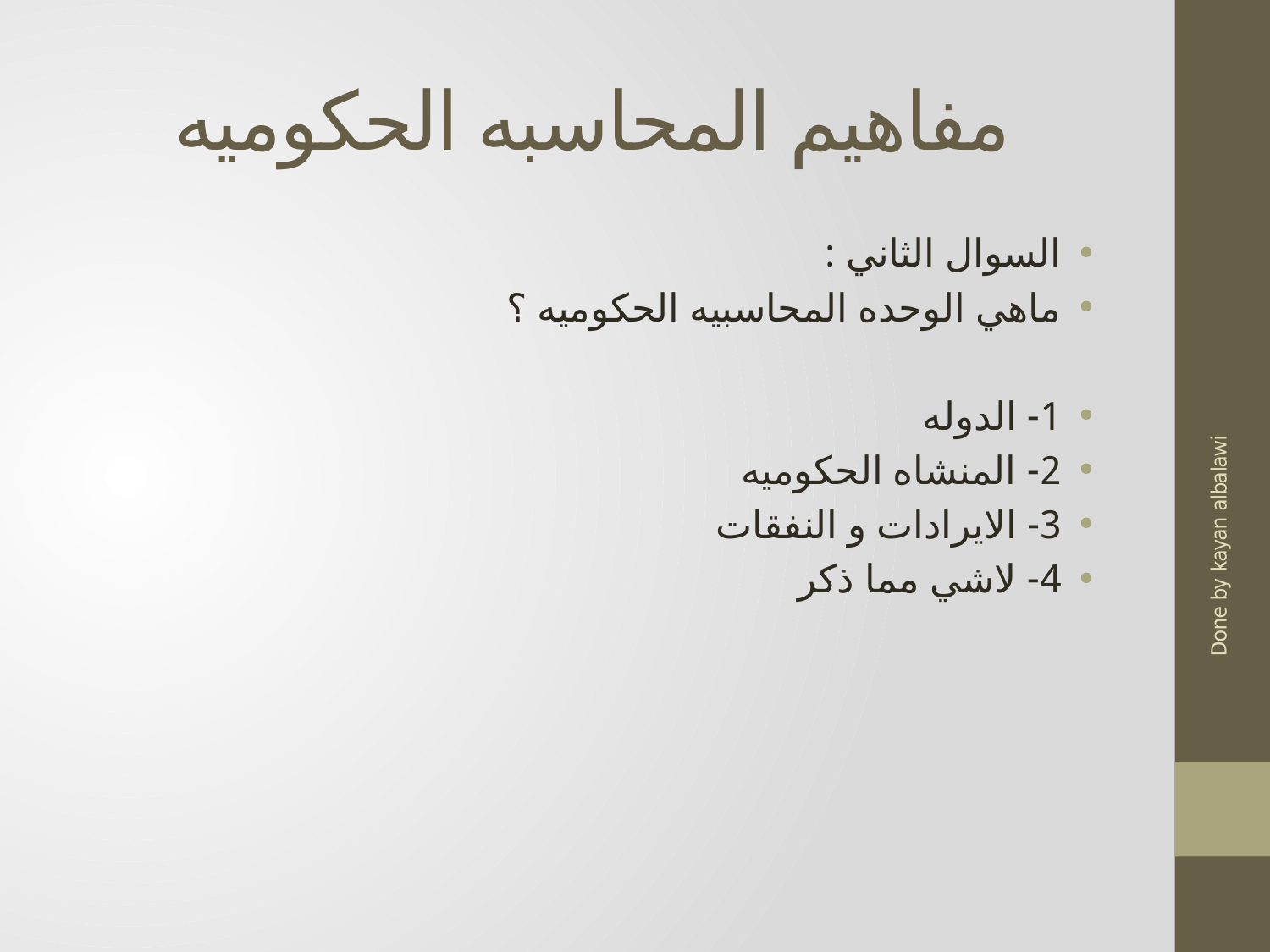

# مفاهيم المحاسبه الحكوميه
السوال الثاني :
ماهي الوحده المحاسبيه الحكوميه ؟

1- الدوله
2- المنشاه الحكوميه
3- الايرادات و النفقات
4- لاشي مما ذكر
Done by kayan albalawi